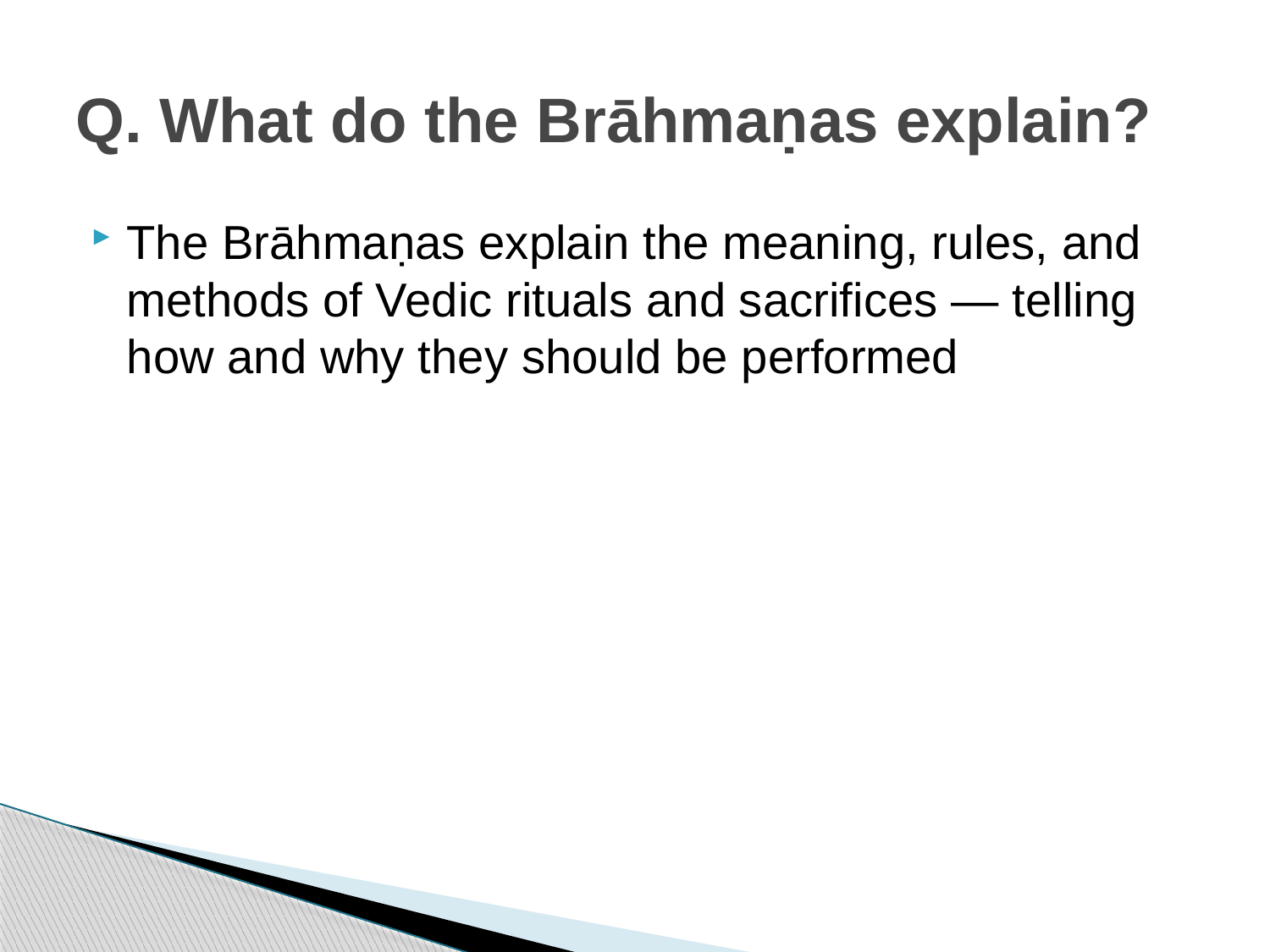

# Q. What do the Brāhmaṇas explain?
The Brāhmaṇas explain the meaning, rules, and methods of Vedic rituals and sacrifices — telling how and why they should be performed